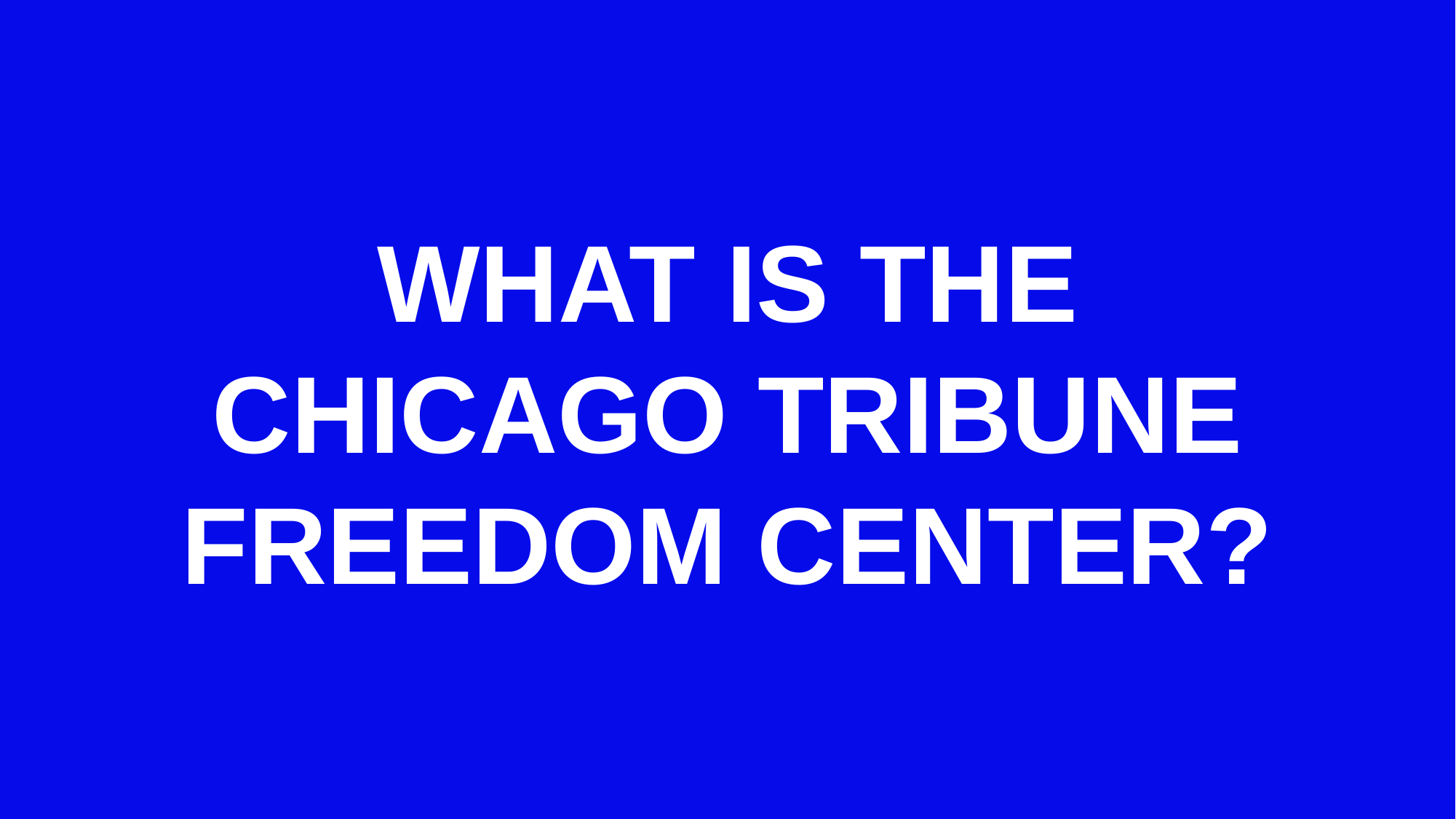

WHAT IS THE
CHICAGO TRIBUNE FREEDOM CENTER?